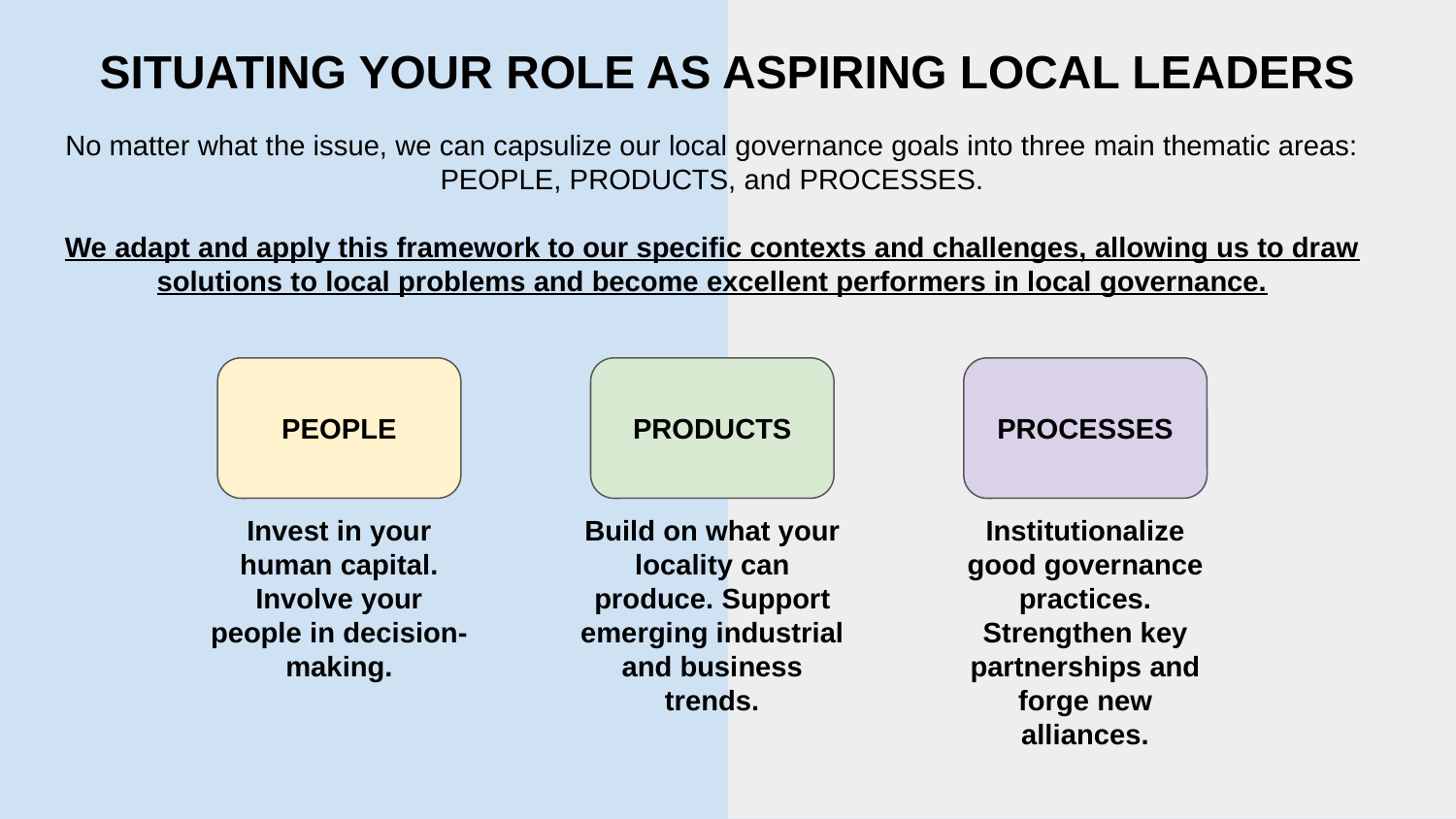

SITUATING YOUR ROLE AS ASPIRING LOCAL LEADERS
No matter what the issue, we can capsulize our local governance goals into three main thematic areas: PEOPLE, PRODUCTS, and PROCESSES.

We adapt and apply this framework to our specific contexts and challenges, allowing us to draw solutions to local problems and become excellent performers in local governance.
PEOPLE
PRODUCTS
PROCESSES
Invest in your human capital. Involve your people in decision-making.
Build on what your locality can produce. Support emerging industrial and business trends.
Institutionalize good governance practices. Strengthen key partnerships and forge new alliances.